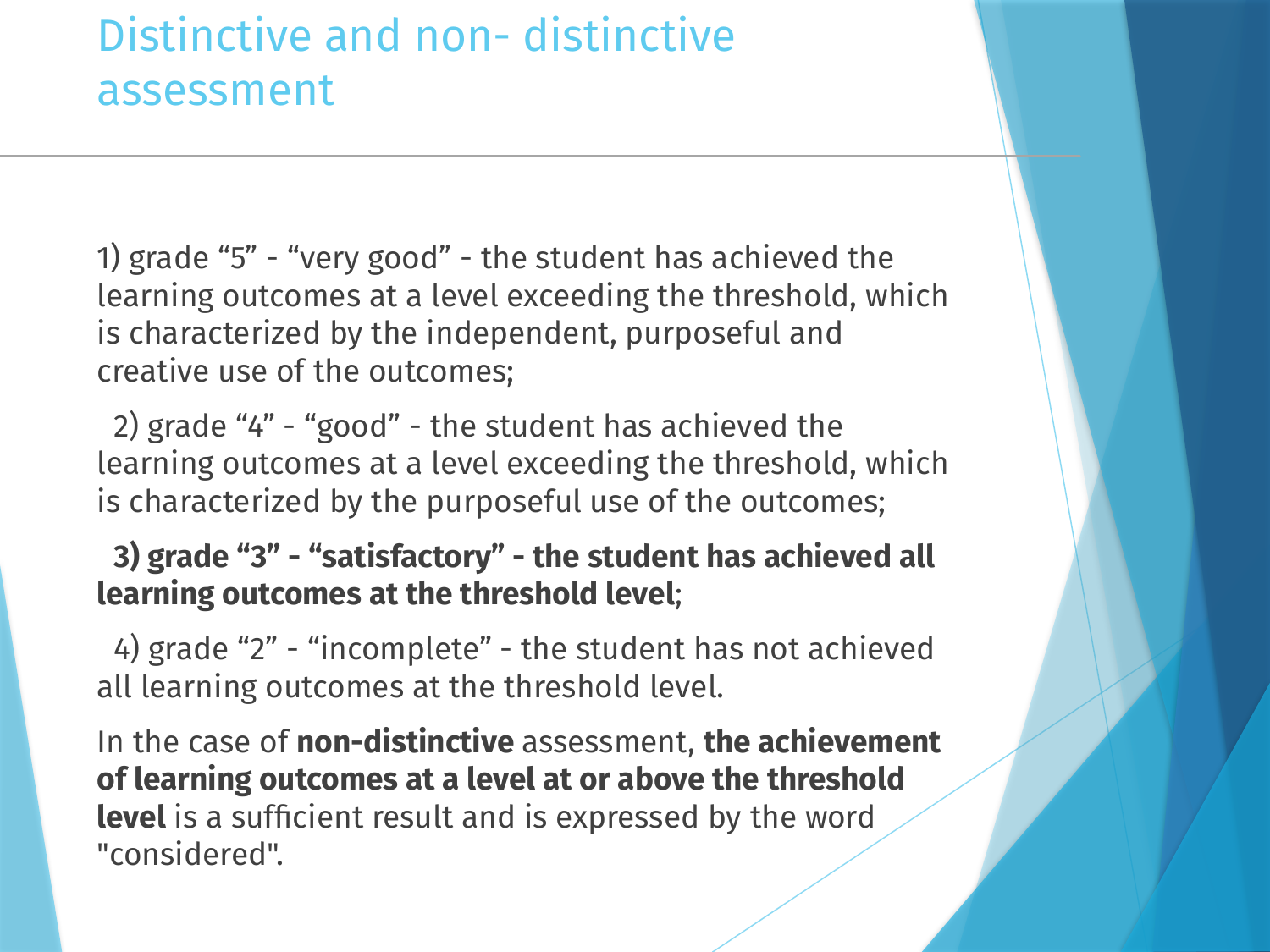

# Distinctive and non- distinctive assessment

1) grade “5” - “very good” - the student has achieved the learning outcomes at a level exceeding the threshold, which is characterized by the independent, purposeful and creative use of the outcomes;
  2) grade “4” - “good” - the student has achieved the learning outcomes at a level exceeding the threshold, which is characterized by the purposeful use of the outcomes;
  3) grade “3” - “satisfactory” - the student has achieved all learning outcomes at the threshold level;
  4) grade “2” - “incomplete” - the student has not achieved all learning outcomes at the threshold level.
In the case of non-distinctive assessment, the achievement of learning outcomes at a level at or above the threshold level is a sufficient result and is expressed by the word "considered".